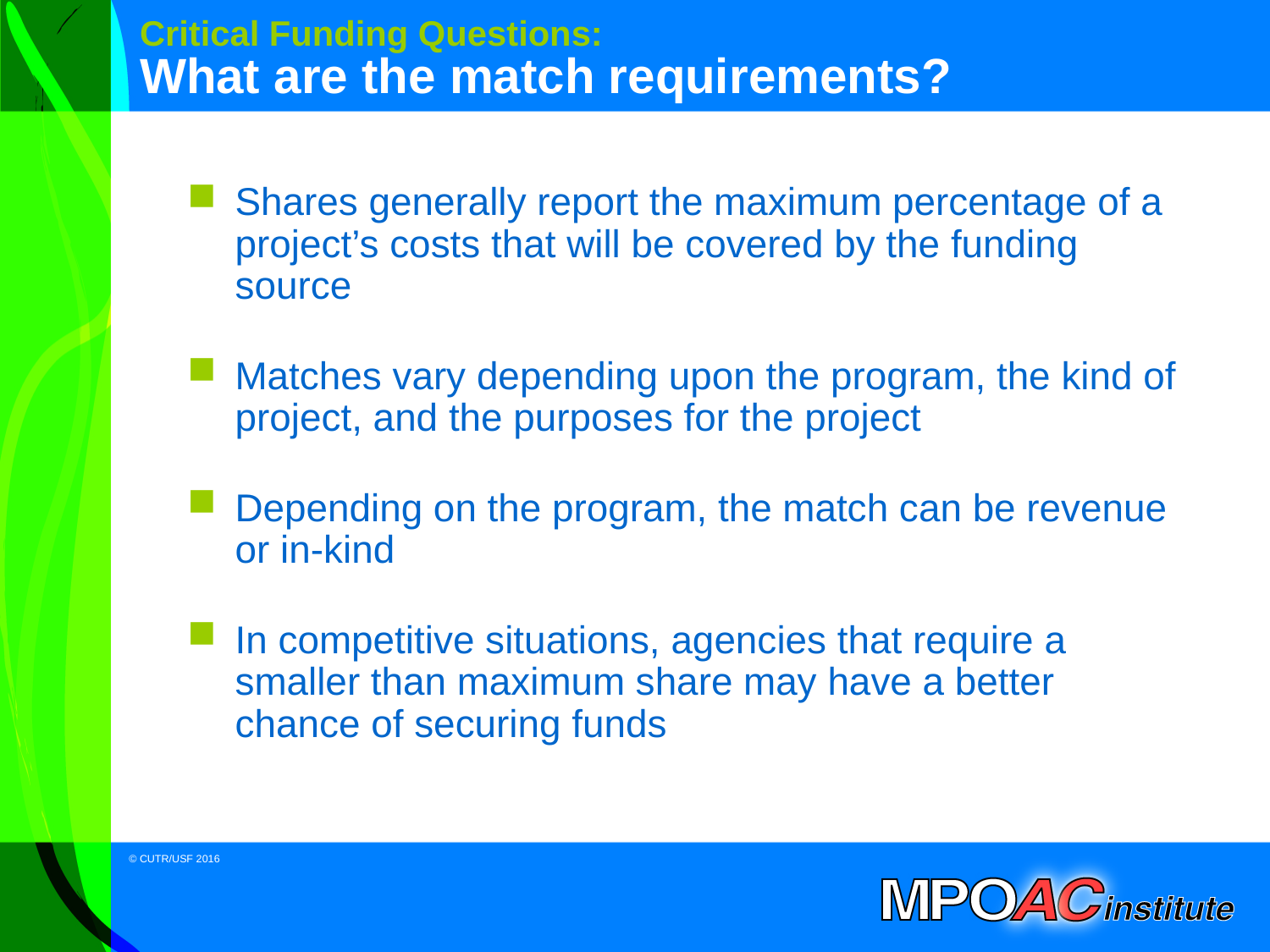

# Critical Funding Questions: What are the match requirements?
Shares generally report the maximum percentage of a project’s costs that will be covered by the funding source

Matches vary depending upon the program, the kind of project, and the purposes for the project

Depending on the program, the match can be revenue or in-kind

In competitive situations, agencies that require a smaller than maximum share may have a better chance of securing funds